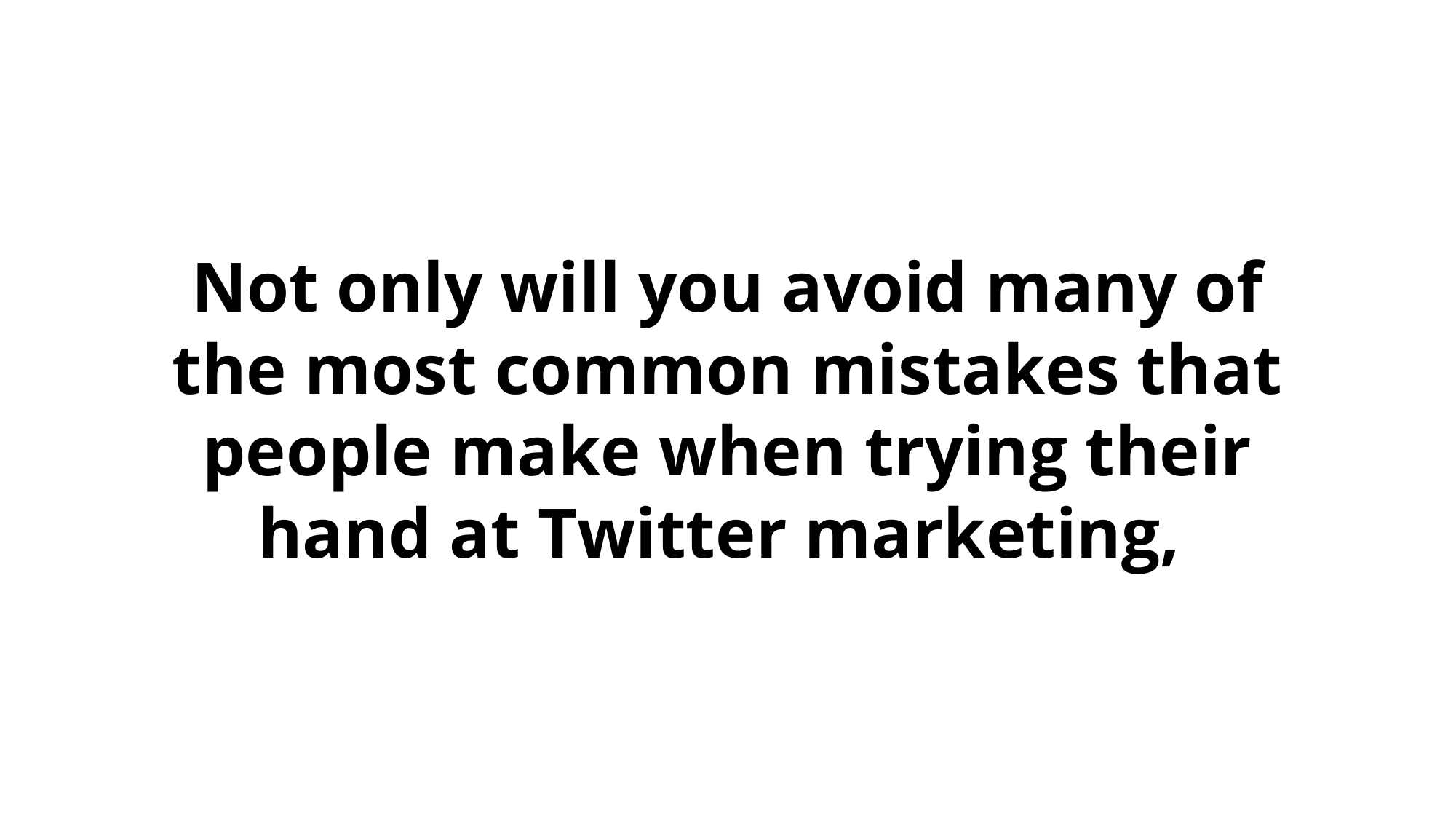

Not only will you avoid many of the most common mistakes that people make when trying their hand at Twitter marketing,